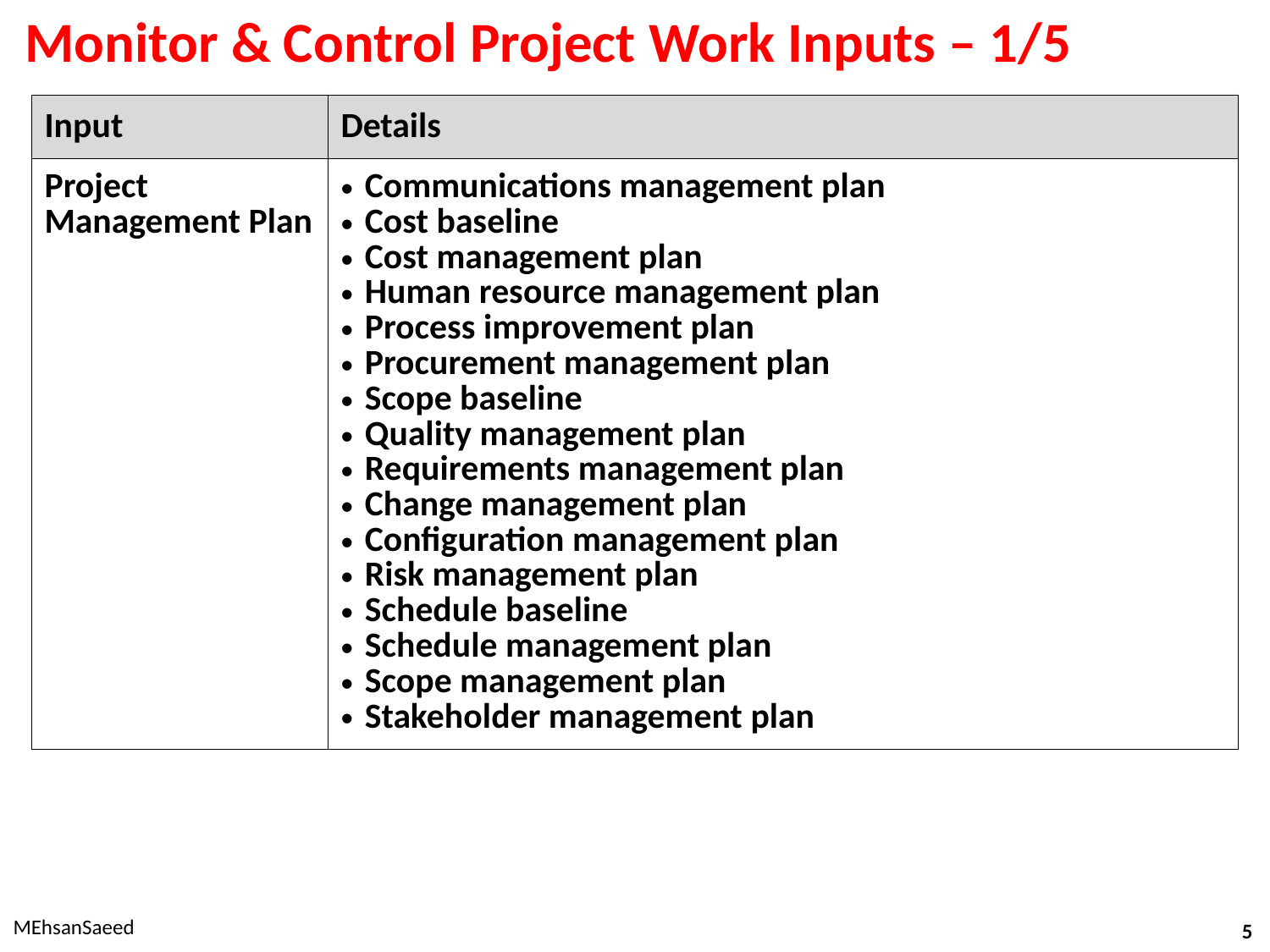

# Monitor & Control Project Work Inputs – 1/5
| Input | Details |
| --- | --- |
| Project Management Plan | Communications management plan Cost baseline Cost management plan Human resource management plan Process improvement plan Procurement management plan Scope baseline Quality management plan Requirements management plan Change management plan Configuration management plan Risk management plan Schedule baseline Schedule management plan Scope management plan Stakeholder management plan |
MEhsanSaeed
5